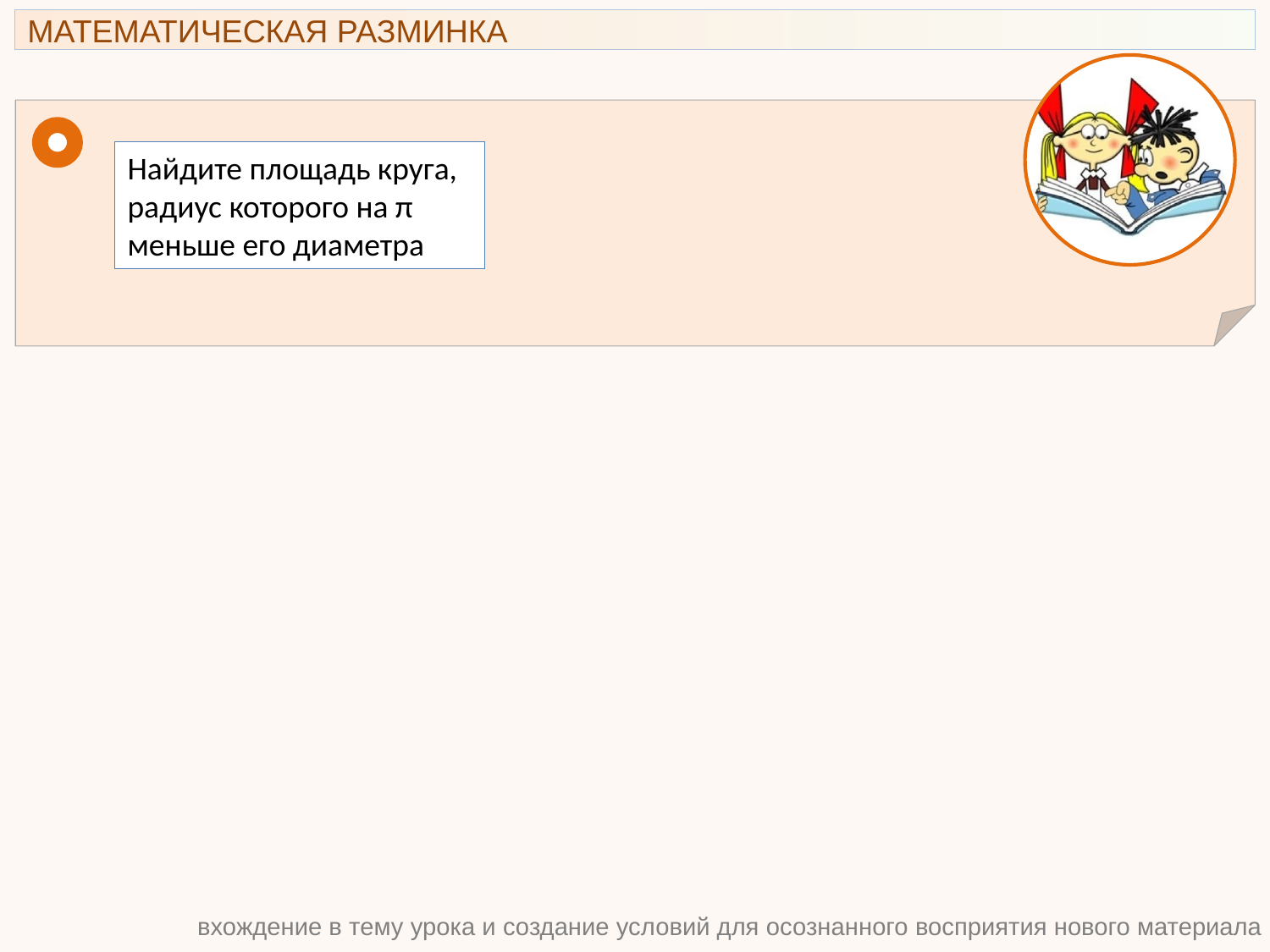

МАТЕМАТИЧЕСКАЯ РАЗМИНКА

Найдите площадь круга, радиус которого на π   меньше его диаметра
вхождение в тему урока и создание условий для осознанного восприятия нового материала